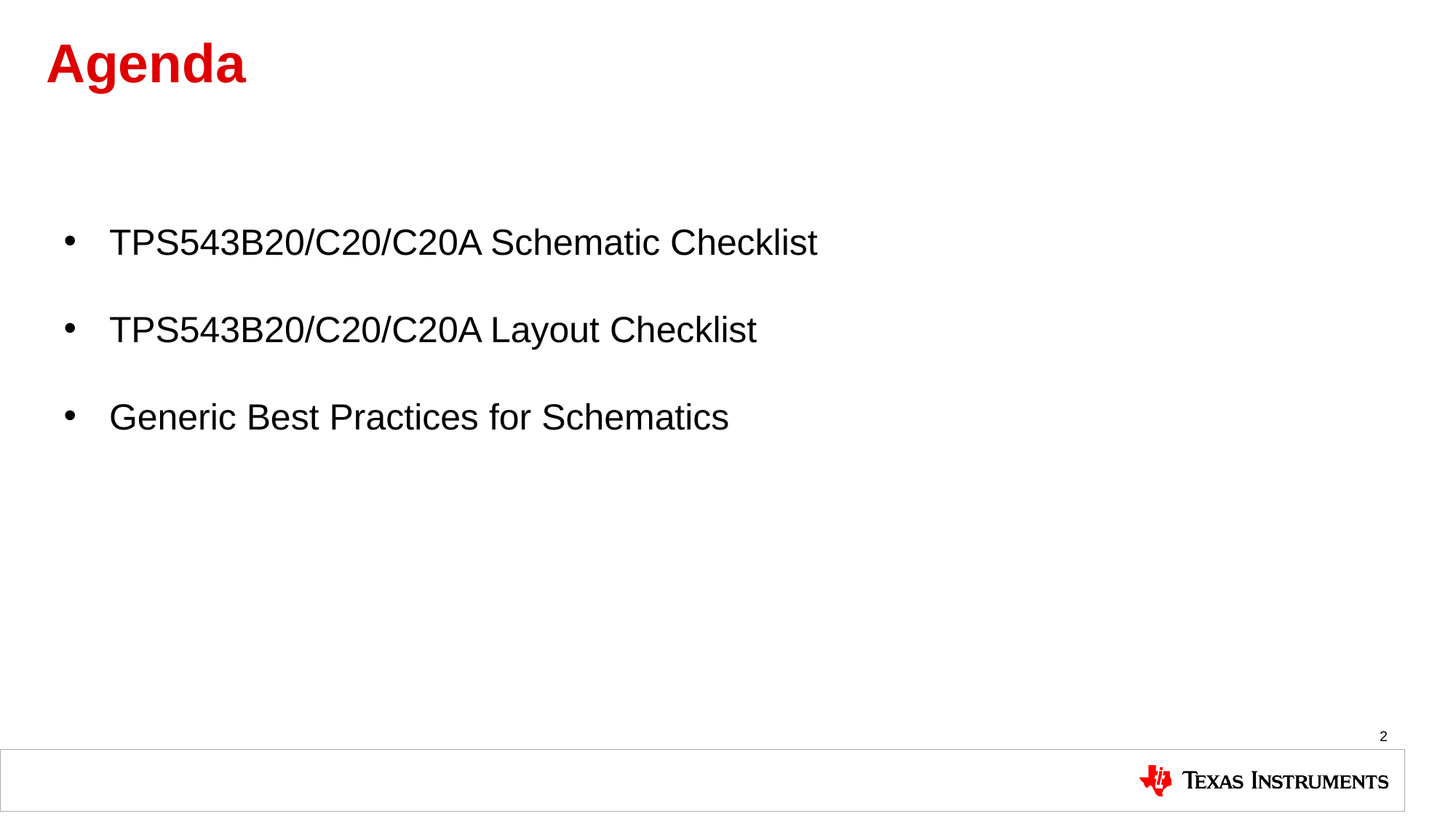

# Agenda

TPS543B20/C20/C20A Schematic Checklist

TPS543B20/C20/C20A Layout Checklist

Generic Best Practices for Schematics

2